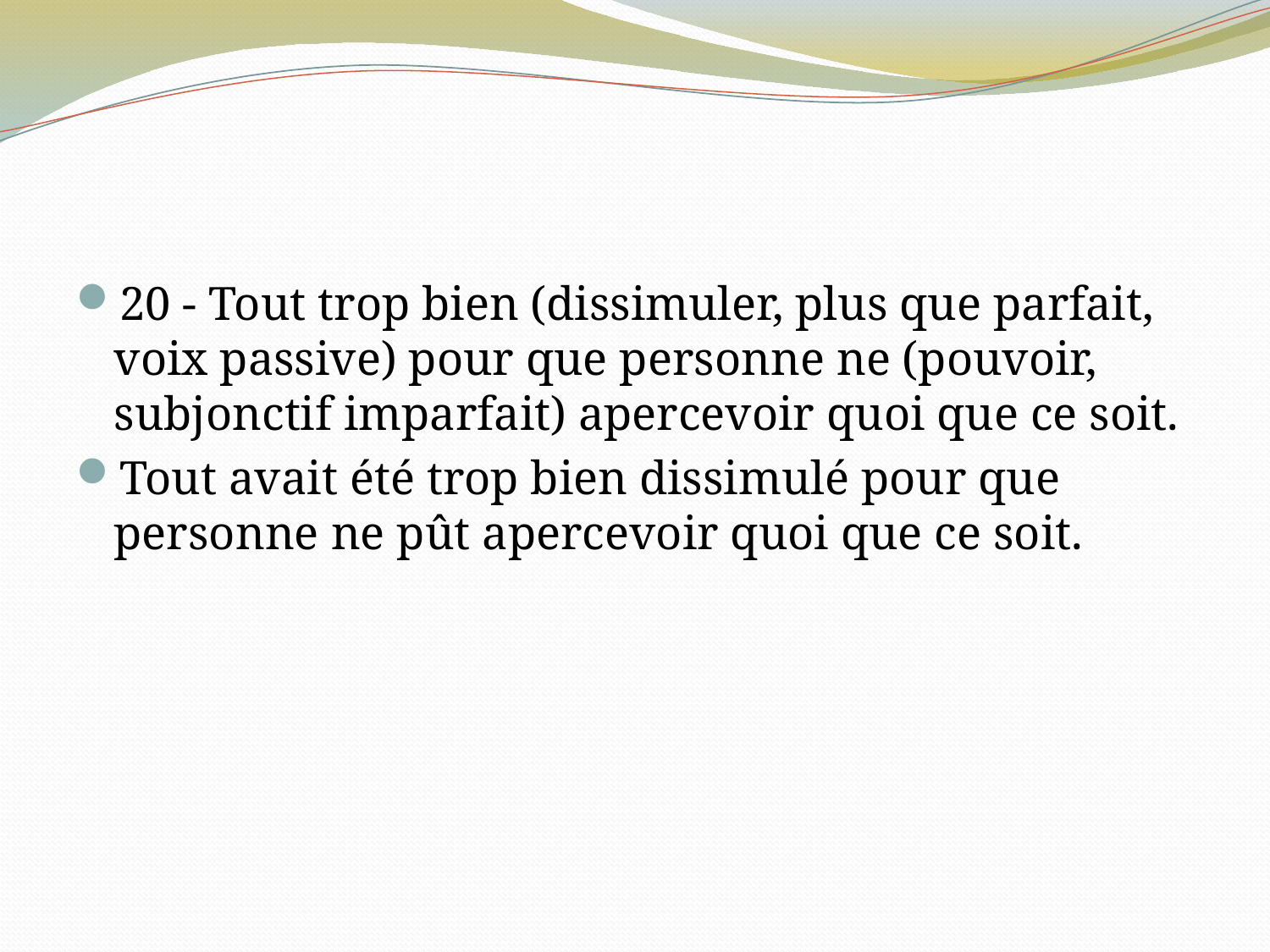

#
20 - Tout trop bien (dissimuler, plus que parfait, voix passive) pour que personne ne (pouvoir, subjonctif imparfait) apercevoir quoi que ce soit.
Tout avait été trop bien dissimulé pour que personne ne pût apercevoir quoi que ce soit.